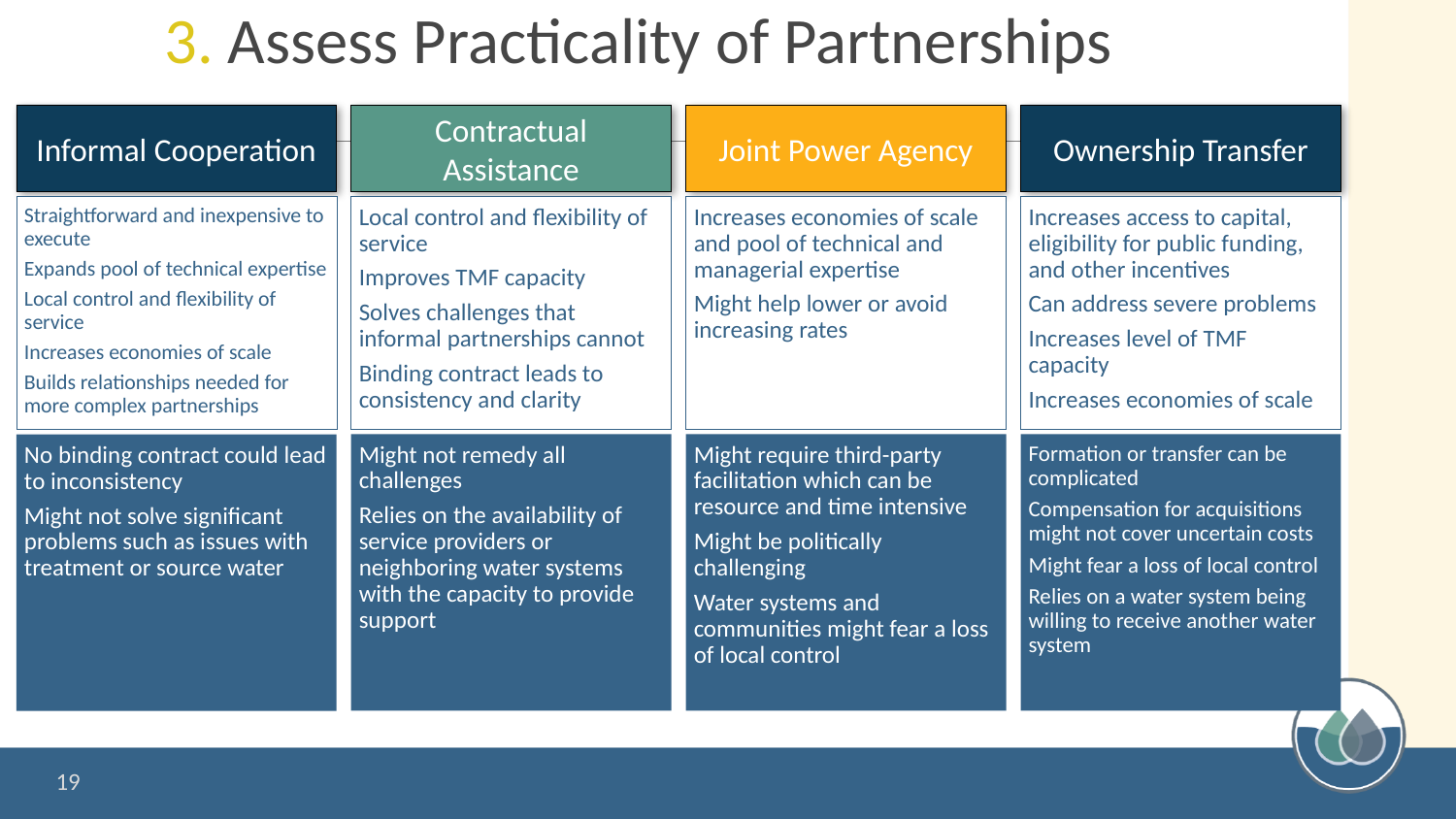

# 3. Assess Practicality of Partnerships
Informal Cooperation
Contractual Assistance
Joint Power Agency
Ownership Transfer
Straightforward and inexpensive to execute
Expands pool of technical expertise
Local control and flexibility of service
Increases economies of scale
Builds relationships needed for more complex partnerships
Local control and flexibility of service
Improves TMF capacity
Solves challenges that informal partnerships cannot
Binding contract leads to consistency and clarity
Increases economies of scale and pool of technical and managerial expertise
Might help lower or avoid increasing rates
Increases access to capital, eligibility for public funding, and other incentives
Can address severe problems
Increases level of TMF capacity
Increases economies of scale
Might not remedy all challenges
Relies on the availability of service providers or neighboring water systems with the capacity to provide support
Might require third-party facilitation which can be resource and time intensive
Might be politically challenging
Water systems and communities might fear a loss of local control
Formation or transfer can be complicated
Compensation for acquisitions might not cover uncertain costs
Might fear a loss of local control
Relies on a water system being willing to receive another water system
No binding contract could lead to inconsistency
Might not solve significant problems such as issues with treatment or source water

19